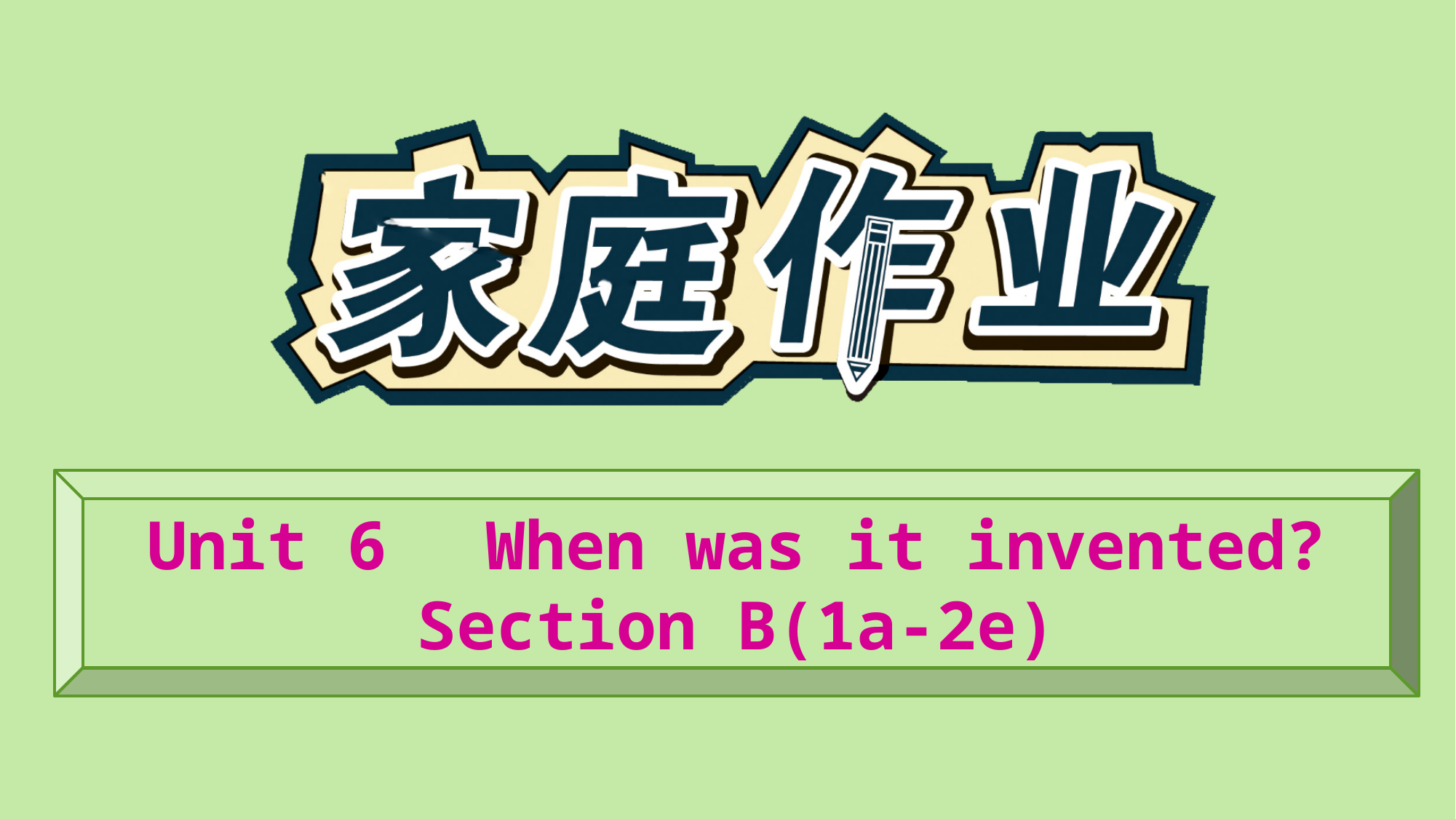

Unit 6　When was it invented?
Section B(1a-2e)